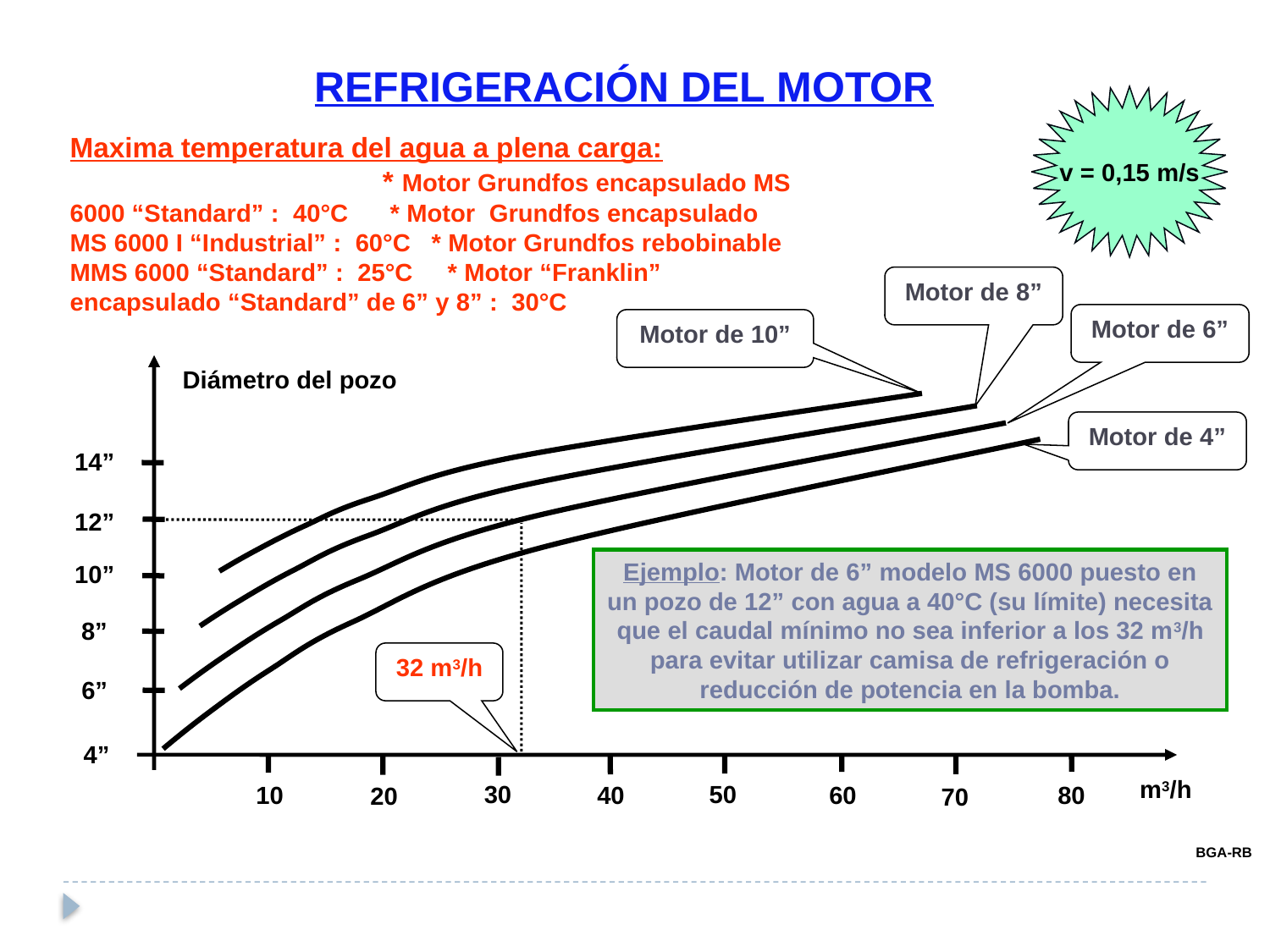

REFRIGERACIÓN DEL MOTOR
v = 0,15 m/s
Maxima temperatura del agua a plena carga:                                                          * Motor Grundfos encapsulado MS 6000 “Standard” :  40°C      * Motor  Grundfos encapsulado MS 6000 I “Industrial” :  60°C   * Motor Grundfos rebobinable MMS 6000 “Standard” :  25°C     * Motor “Franklin” encapsulado “Standard” de 6” y 8” :  30°C

Motor de 8”
Motor de 6”
Motor de 10”

Diámetro del pozo

Motor de 4”

14”

12”

Ejemplo: Motor de 6” modelo MS 6000 puesto en un pozo de 12” con agua a 40°C (su límite) necesita que el caudal mínimo no sea inferior a los 32 m3/h para evitar utilizar camisa de refrigeración o reducción de potencia en la bomba.
10”

8”

32 m3/h
6”

4”

m3/h
30
50
10
40
60
80
20
70
BGA-RB